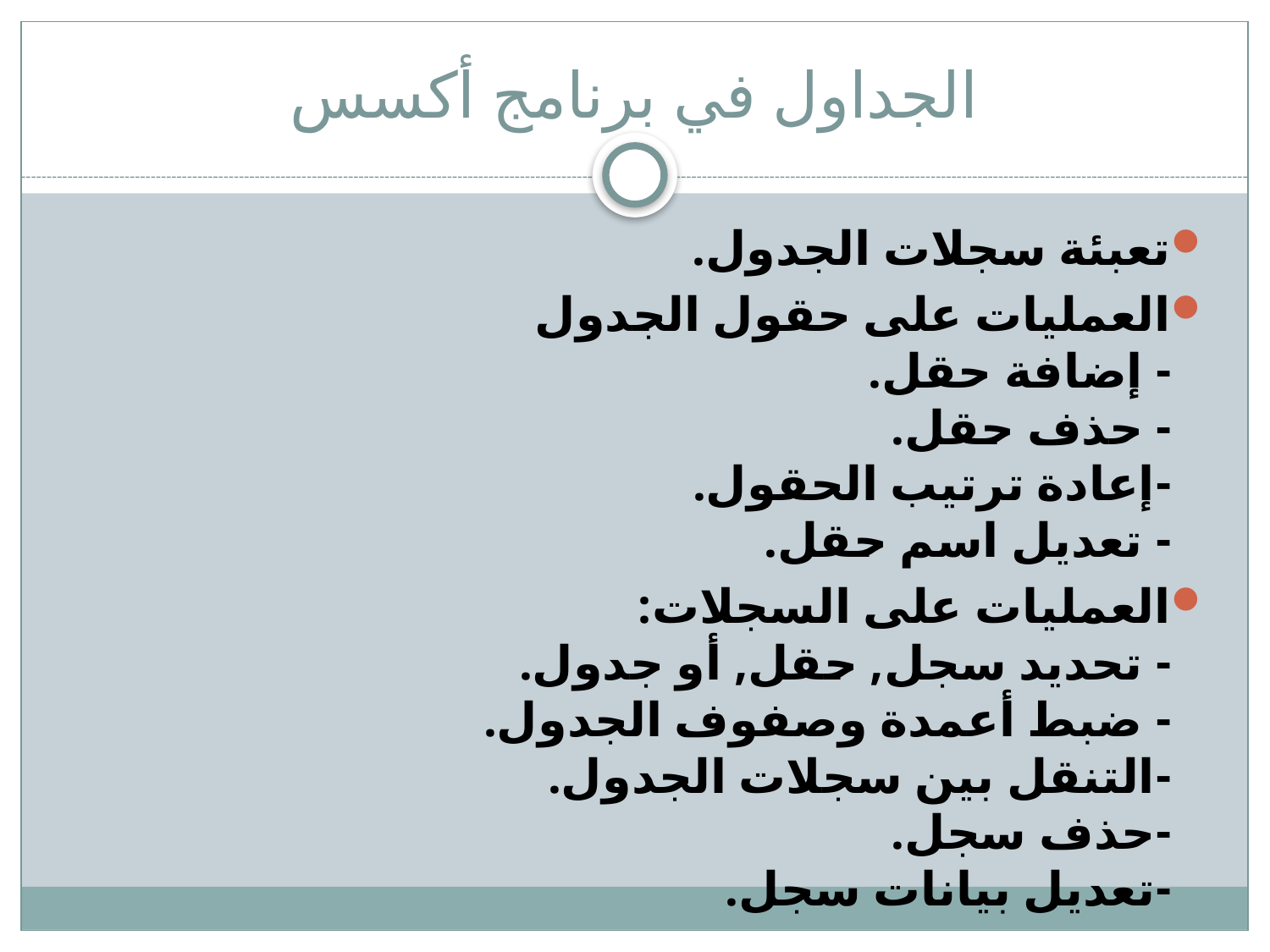

# الجداول في برنامج أكسس
تعبئة سجلات الجدول.
العمليات على حقول الجدول
- إضافة حقل.
- حذف حقل.
-إعادة ترتيب الحقول.
- تعديل اسم حقل.
العمليات على السجلات:
- تحديد سجل, حقل, أو جدول.
- ضبط أعمدة وصفوف الجدول.
-التنقل بين سجلات الجدول.
-حذف سجل.
-تعديل بيانات سجل.